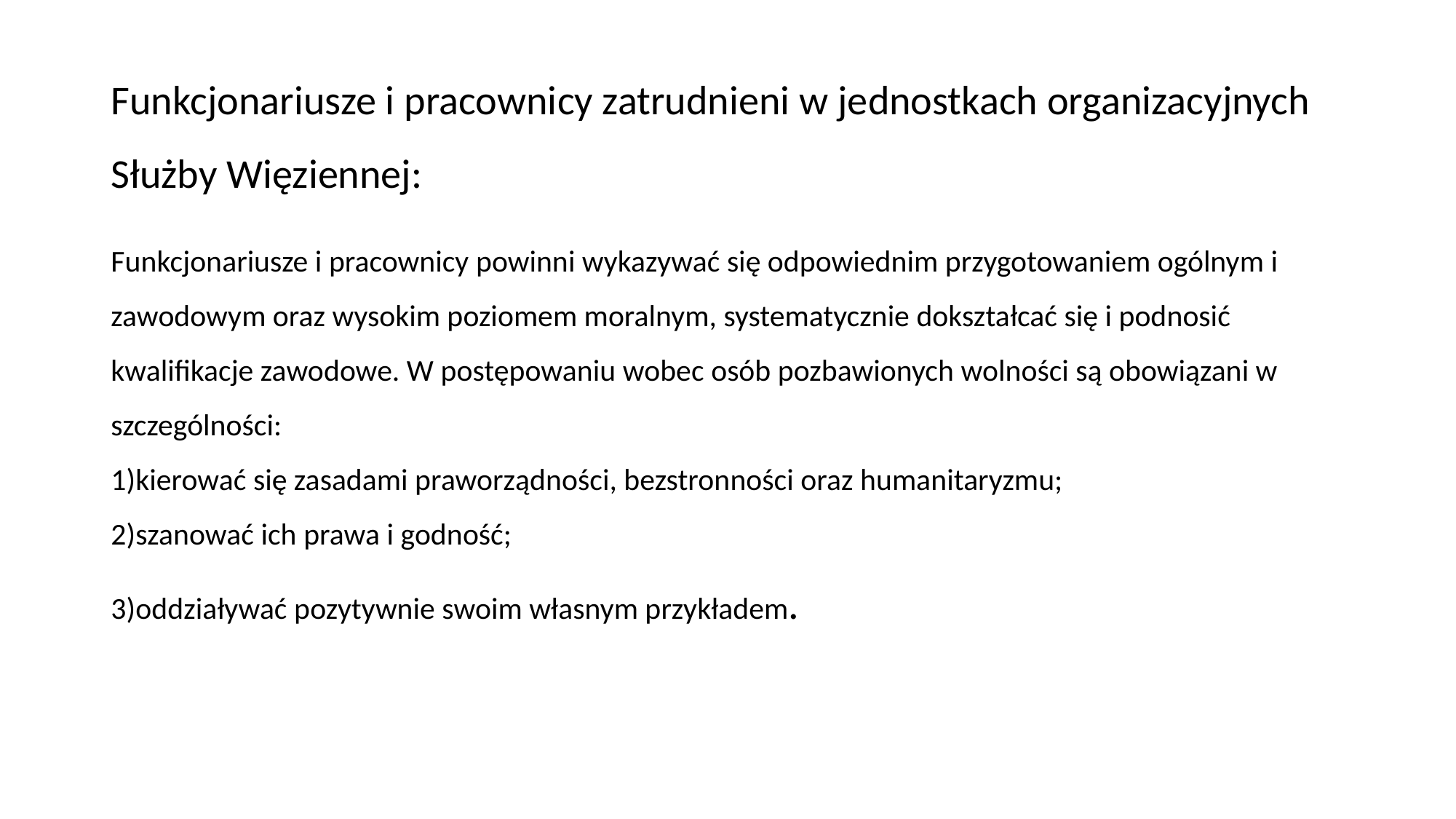

# Funkcjonariusze i pracownicy zatrudnieni w jednostkach organizacyjnych Służby Więziennej:
Funkcjonariusze i pracownicy powinni wykazywać się odpowiednim przygotowaniem ogólnym i zawodowym oraz wysokim poziomem moralnym, systematycznie dokształcać się i podnosić kwalifikacje zawodowe. W postępowaniu wobec osób pozbawionych wolności są obowiązani w szczególności:
kierować się zasadami praworządności, bezstronności oraz humanitaryzmu;
szanować ich prawa i godność;
oddziaływać pozytywnie swoim własnym przykładem.